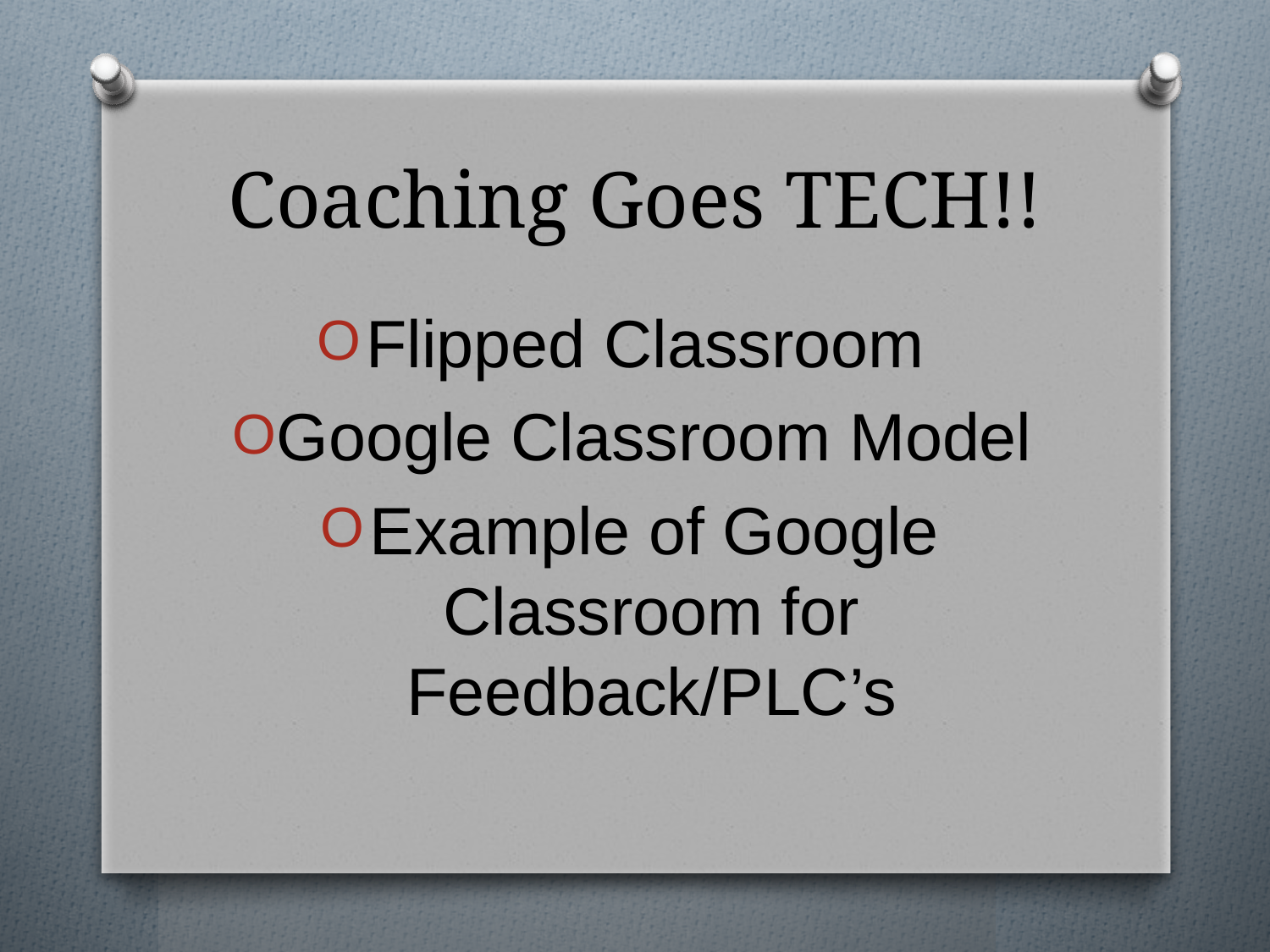

# Coaching Goes TECH!!
Flipped Classroom
Google Classroom Model
Example of Google Classroom for Feedback/PLC’s